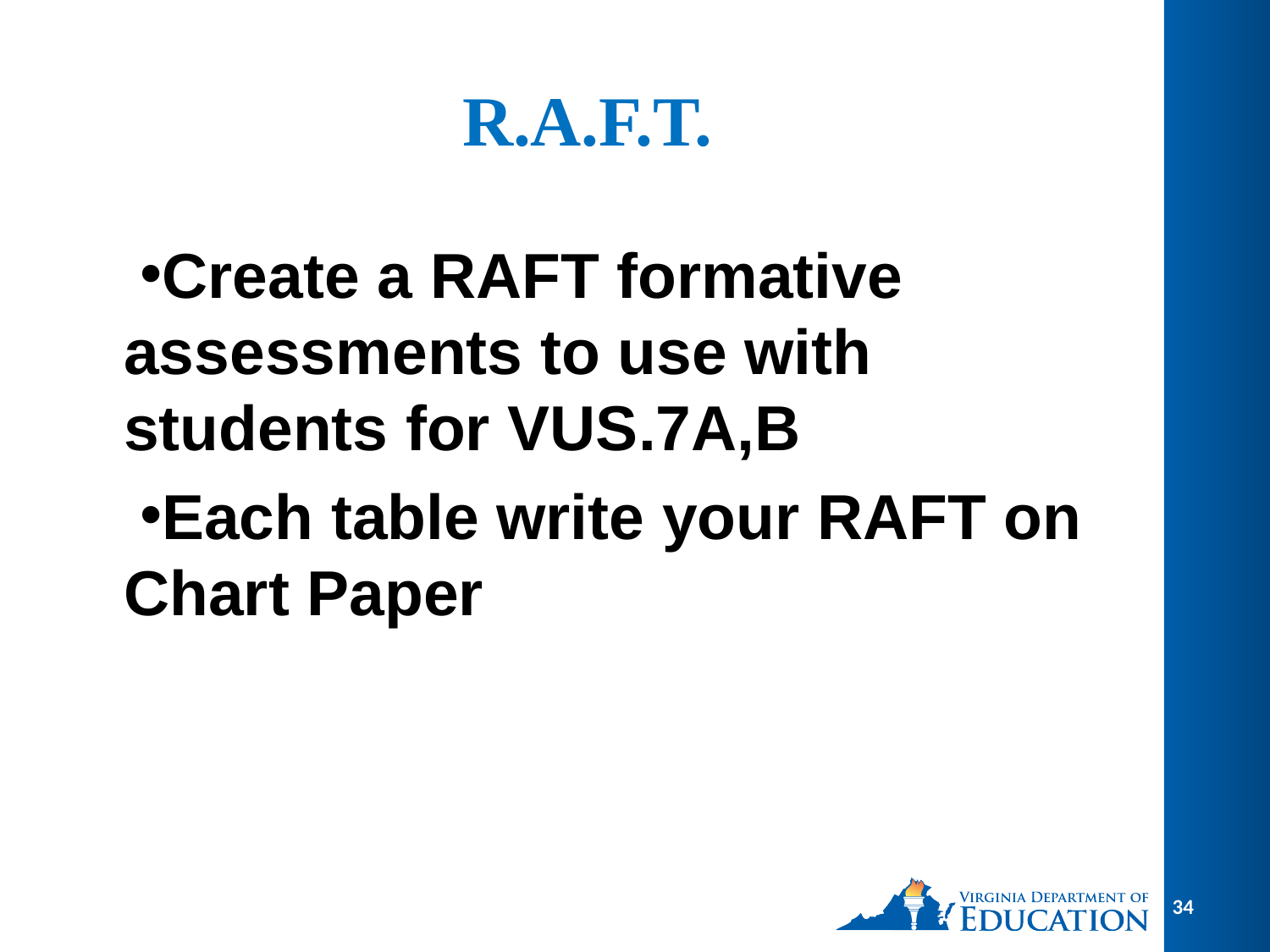

# R.A.F.T.
Create a RAFT formative assessments to use with students for VUS.7A,B
Each table write your RAFT on Chart Paper
34